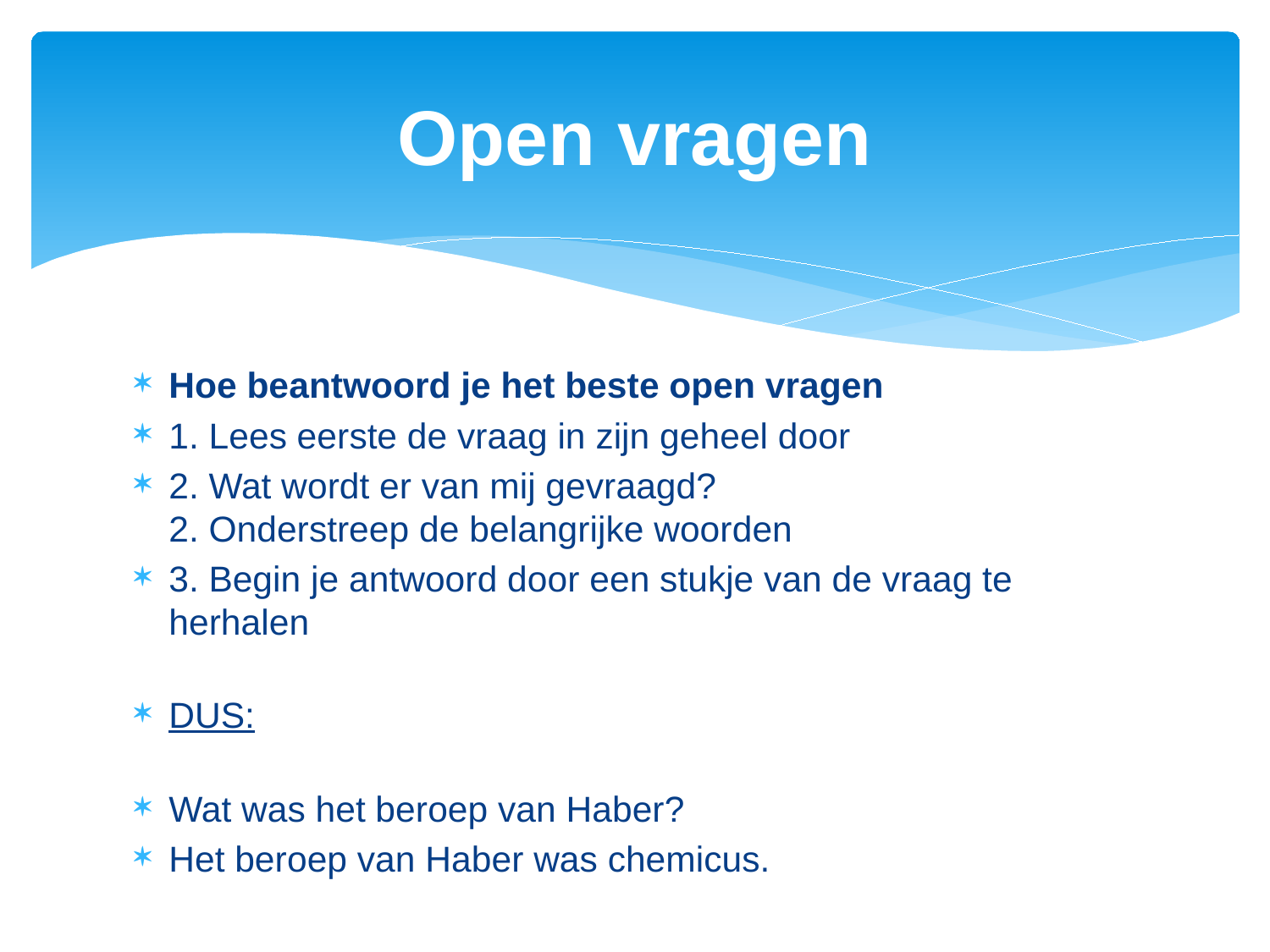

# Open vragen
Hoe beantwoord je het beste open vragen
1. Lees eerste de vraag in zijn geheel door
2. Wat wordt er van mij gevraagd?
2. Onderstreep de belangrijke woorden
3. Begin je antwoord door een stukje van de vraag te herhalen
DUS:
Wat was het beroep van Haber?
Het beroep van Haber was chemicus.